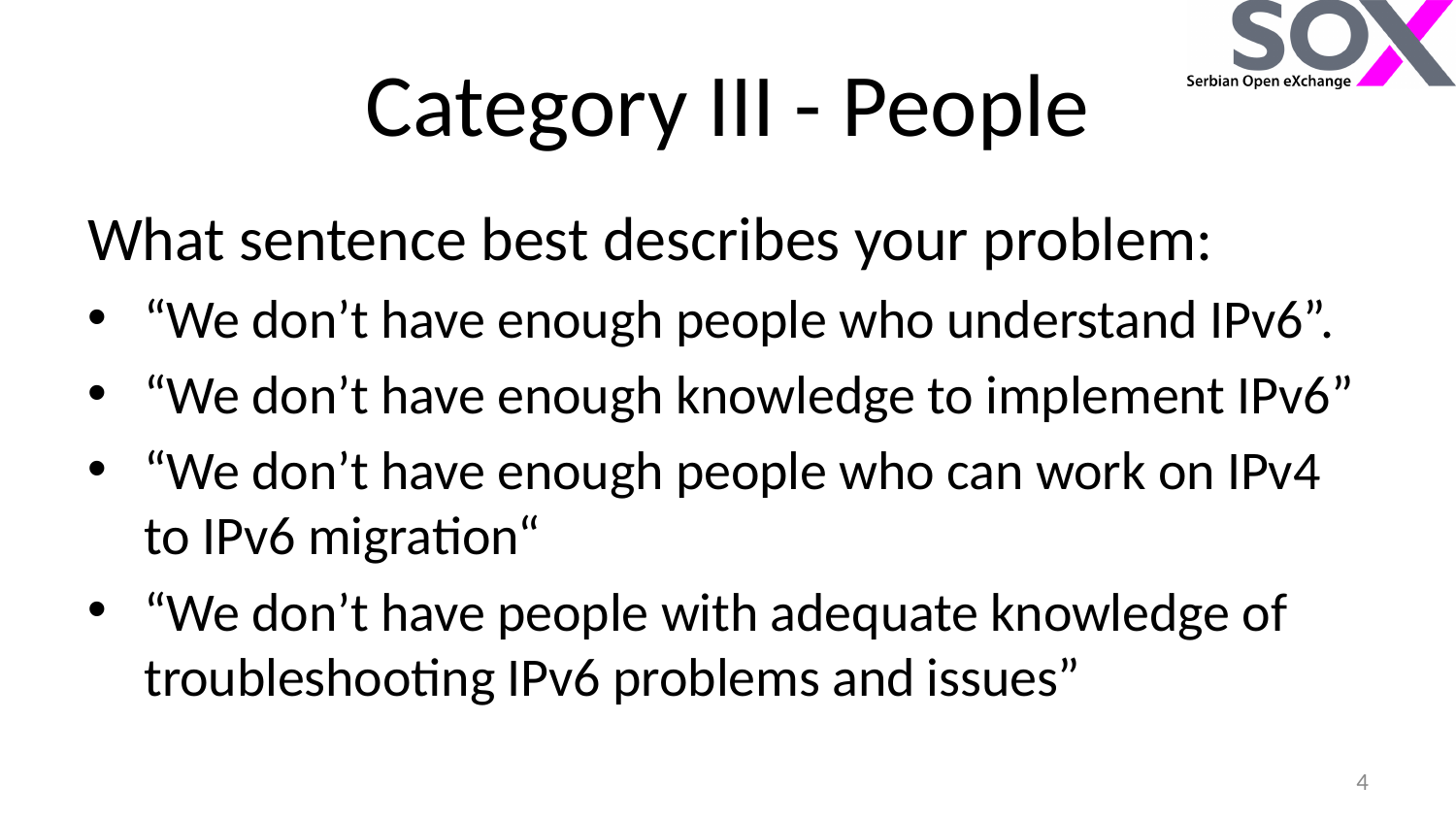

# Category III - People
What sentence best describes your problem:
“We don’t have enough people who understand IPv6”.
“We don’t have enough knowledge to implement IPv6”
“We don’t have enough people who can work on IPv4 to IPv6 migration“
“We don’t have people with adequate knowledge of troubleshooting IPv6 problems and issues”
4